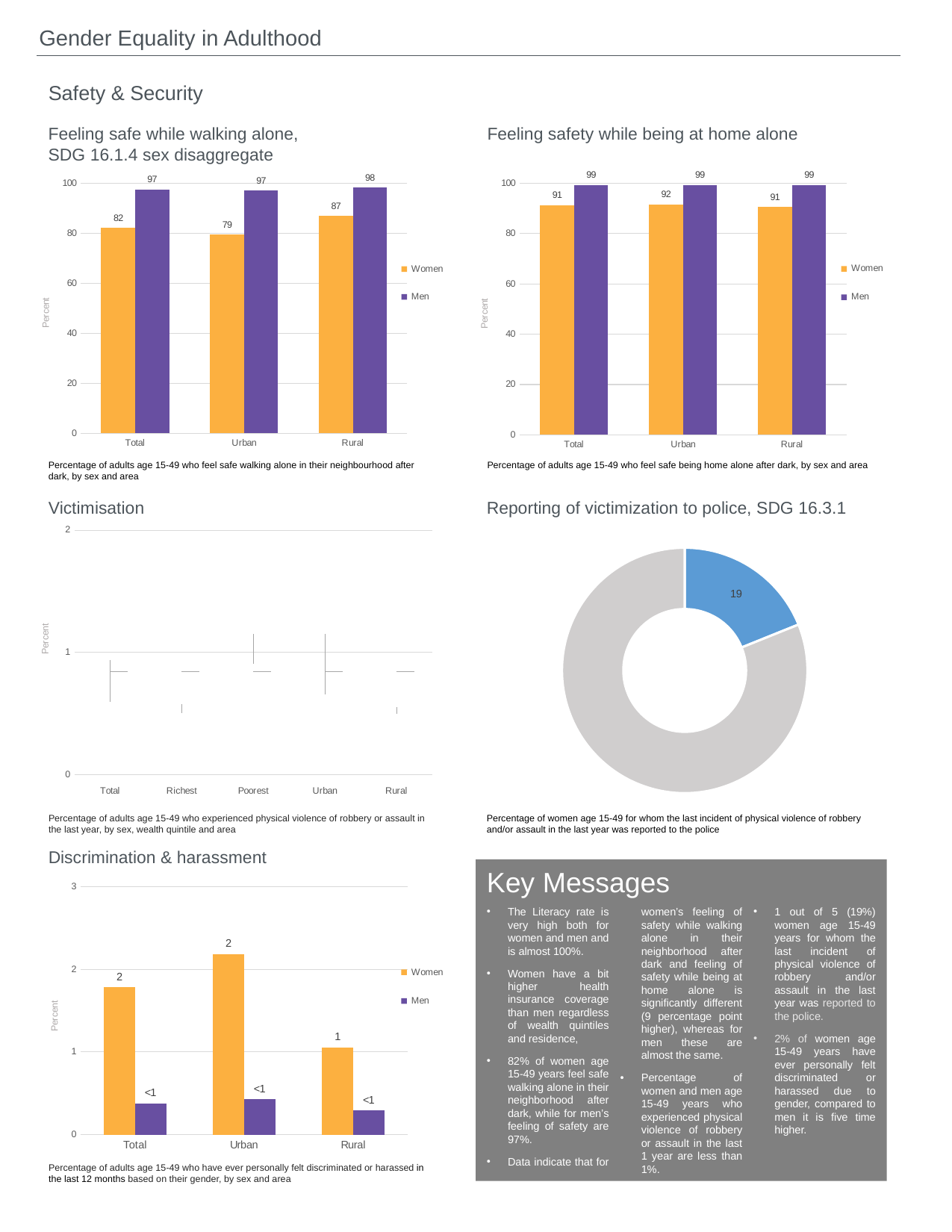

Gender Equality in Adulthood
Safety & Security
Feeling safe while walking alone,
SDG 16.1.4 sex disaggregate
Feeling safety while being at home alone

### Chart

| Category | Women | Men |
|---|---|---|
| Total | 91.26618563650008 | 99.31557389537952 |
| Urban | 91.6404373366464 | 99.3257193689945 |
| Rural | 90.58689737964714 | 99.29953740421857 |

### Chart

| Category | Women | Men |
|---|---|---|
| Total | 82.05475878755199 | 97.49238526626519 |
| Urban | 79.38963612723657 | 96.98583897939103 |
| Rural | 86.8921089599531 | 98.29306006569647 |
Percentage of adults age 15-49 who feel safe walking alone in their neighbourhood after dark, by sex and area
Percentage of adults age 15-49 who feel safe being home alone after dark, by sex and area
Victimisation
Reporting of victimization to police, SDG 16.3.1

[unsupported chart]

### Chart

| Category | Women |
|---|---|
| Yes | 18.903681134639374 |
| No | 81.09631886536063 |
Percentage of adults age 15-49 who experienced physical violence of robbery or assault in the last year, by sex, wealth quintile and area
Percentage of women age 15-49 for whom the last incident of physical violence of robbery and/or assault in the last year was reported to the police
Discrimination & harassment
Key Messages
The Literacy rate is very high both for women and men and is almost 100%.
Women have a bit higher health insurance coverage than men regardless of wealth quintiles and residence,
82% of women age 15-49 years feel safe walking alone in their neighborhood after dark, while for men’s feeling of safety are 97%.
Data indicate that for women’s feeling of safety while walking alone in their neighborhood after dark and feeling of safety while being at home alone is significantly different (9 percentage point higher), whereas for men these are almost the same.
Percentage of women and men age 15-49 years who experienced physical violence of robbery or assault in the last 1 year are less than 1%.
1 out of 5 (19%) women age 15-49 years for whom the last incident of physical violence of robbery and/or assault in the last year was reported to the police.
2% of women age 15-49 years have ever personally felt discriminated or harassed due to gender, compared to men it is five time higher.

### Chart

| Category | Women | Men |
|---|---|---|
| Total | 1.7831147901623976 | 0.37607461079987425 |
| Urban | 2.18369918228307 | 0.4299565444054334 |
| Rural | 1.056031190168975 | 0.2909058759764086 |
Percentage of adults age 15-49 who have ever personally felt discriminated or harassed in the last 12 months based on their gender, by sex and area